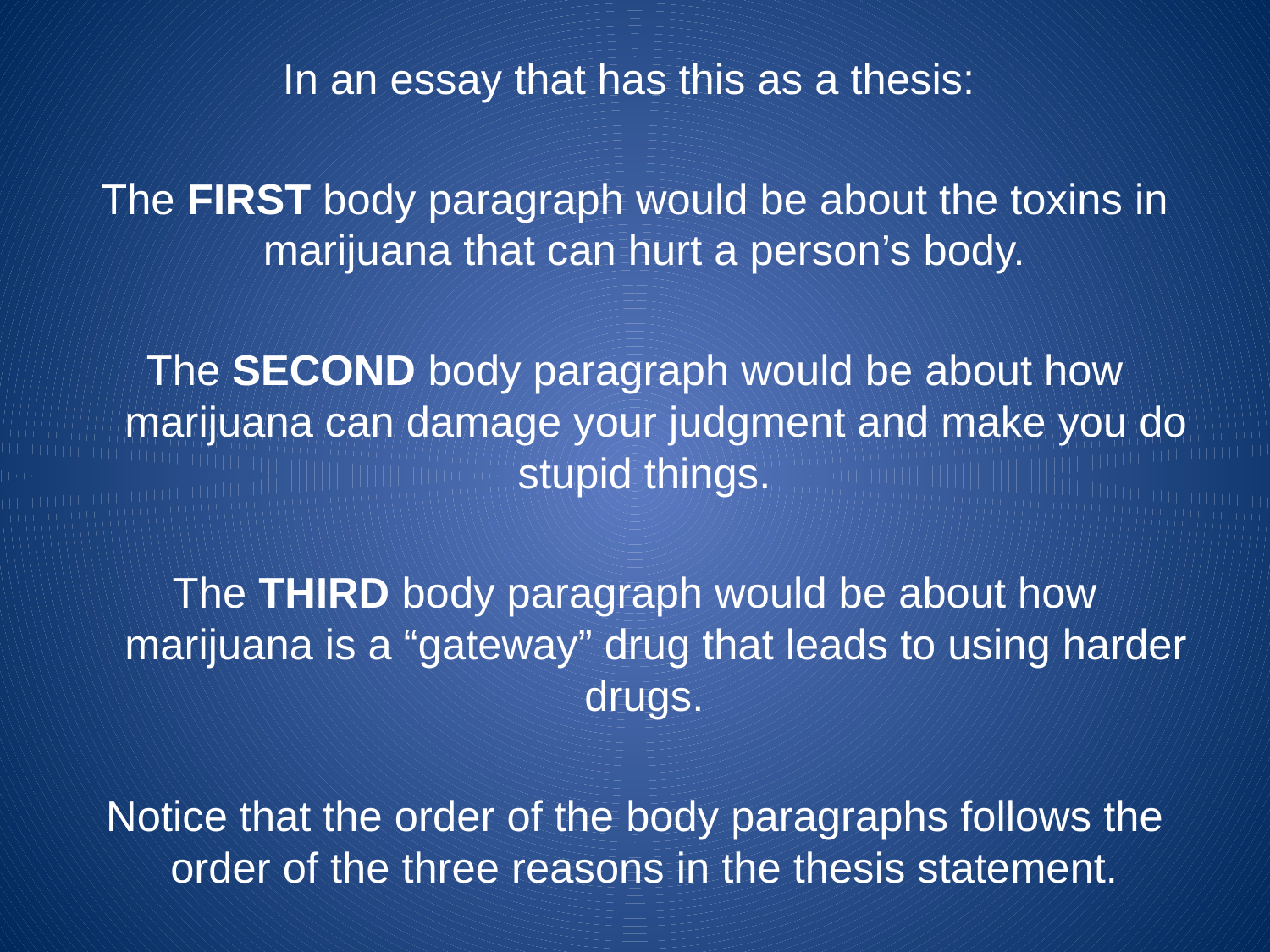

In an essay that has this as a thesis:

The FIRST body paragraph would be about the toxins in marijuana that can hurt a person’s body.

The SECOND body paragraph would be about how marijuana can damage your judgment and make you do stupid things.

The THIRD body paragraph would be about how marijuana is a “gateway” drug that leads to using harder drugs.

Notice that the order of the body paragraphs follows the order of the three reasons in the thesis statement.